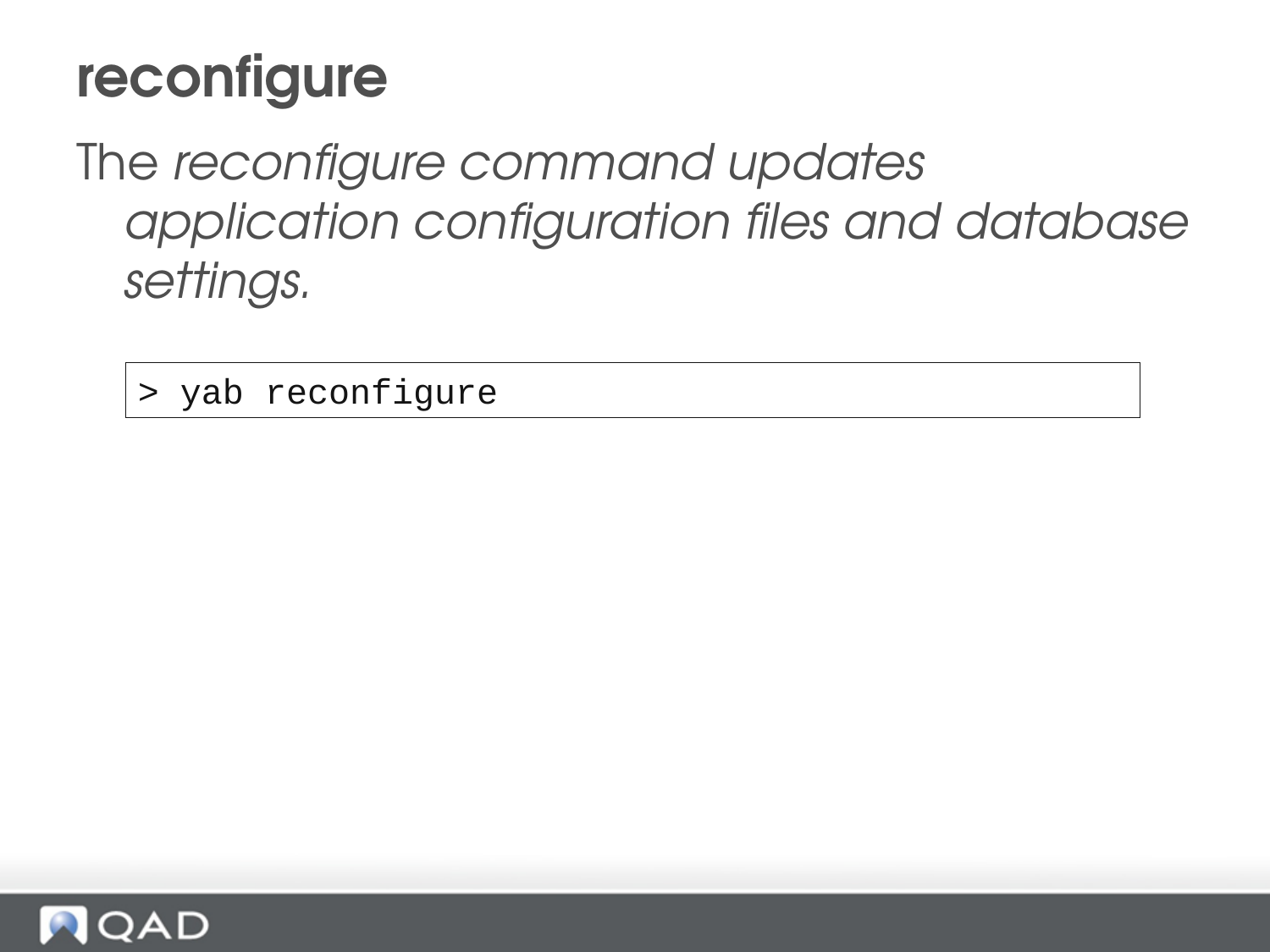

# reconfigure
The reconfigure command updates application configuration files and database settings.
> yab reconfigure